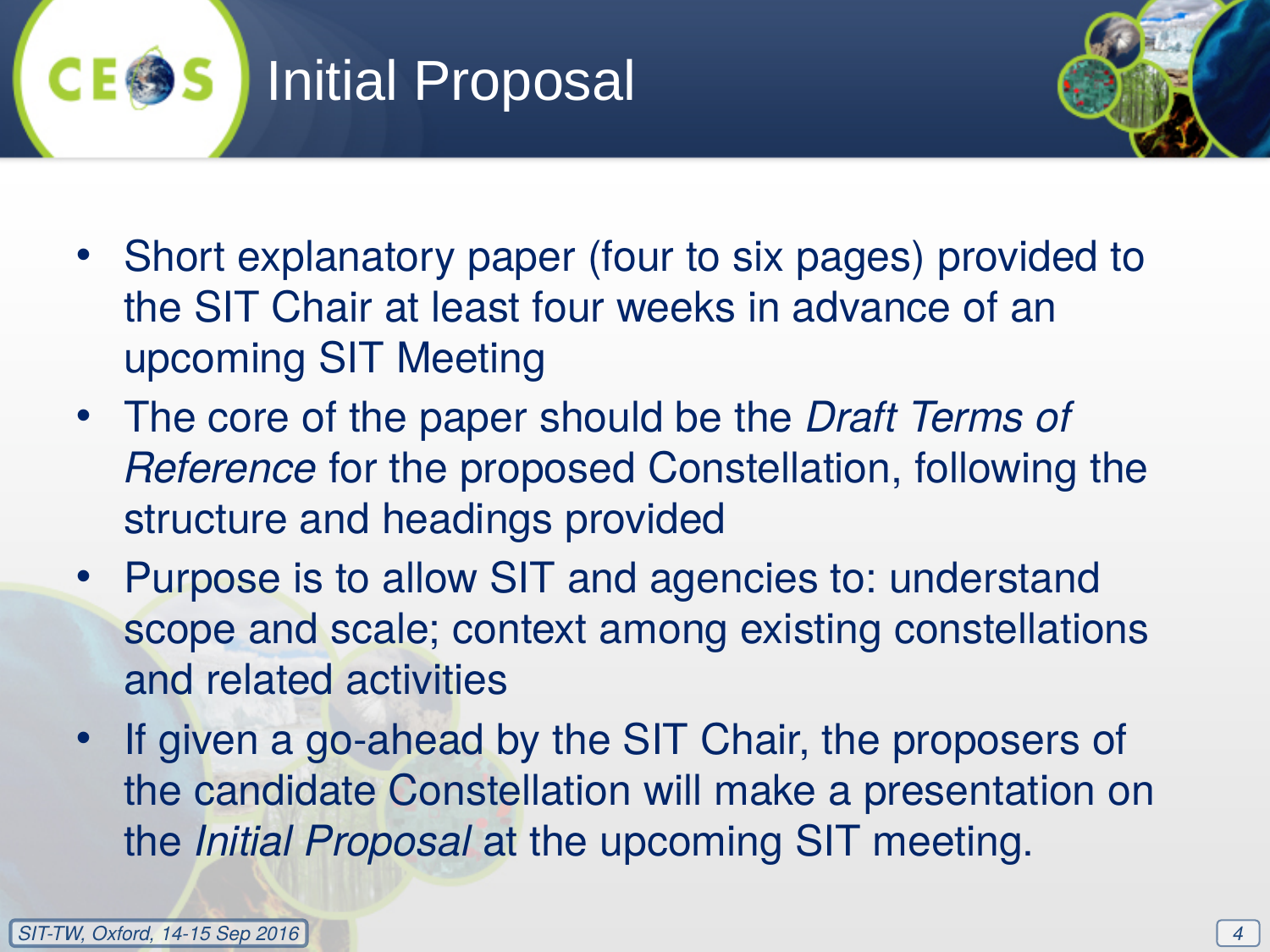

Initial Proposal
Short explanatory paper (four to six pages) provided to the SIT Chair at least four weeks in advance of an upcoming SIT Meeting
The core of the paper should be the Draft Terms of Reference for the proposed Constellation, following the structure and headings provided
Purpose is to allow SIT and agencies to: understand scope and scale; context among existing constellations and related activities
If given a go-ahead by the SIT Chair, the proposers of the candidate Constellation will make a presentation on the Initial Proposal at the upcoming SIT meeting.

4